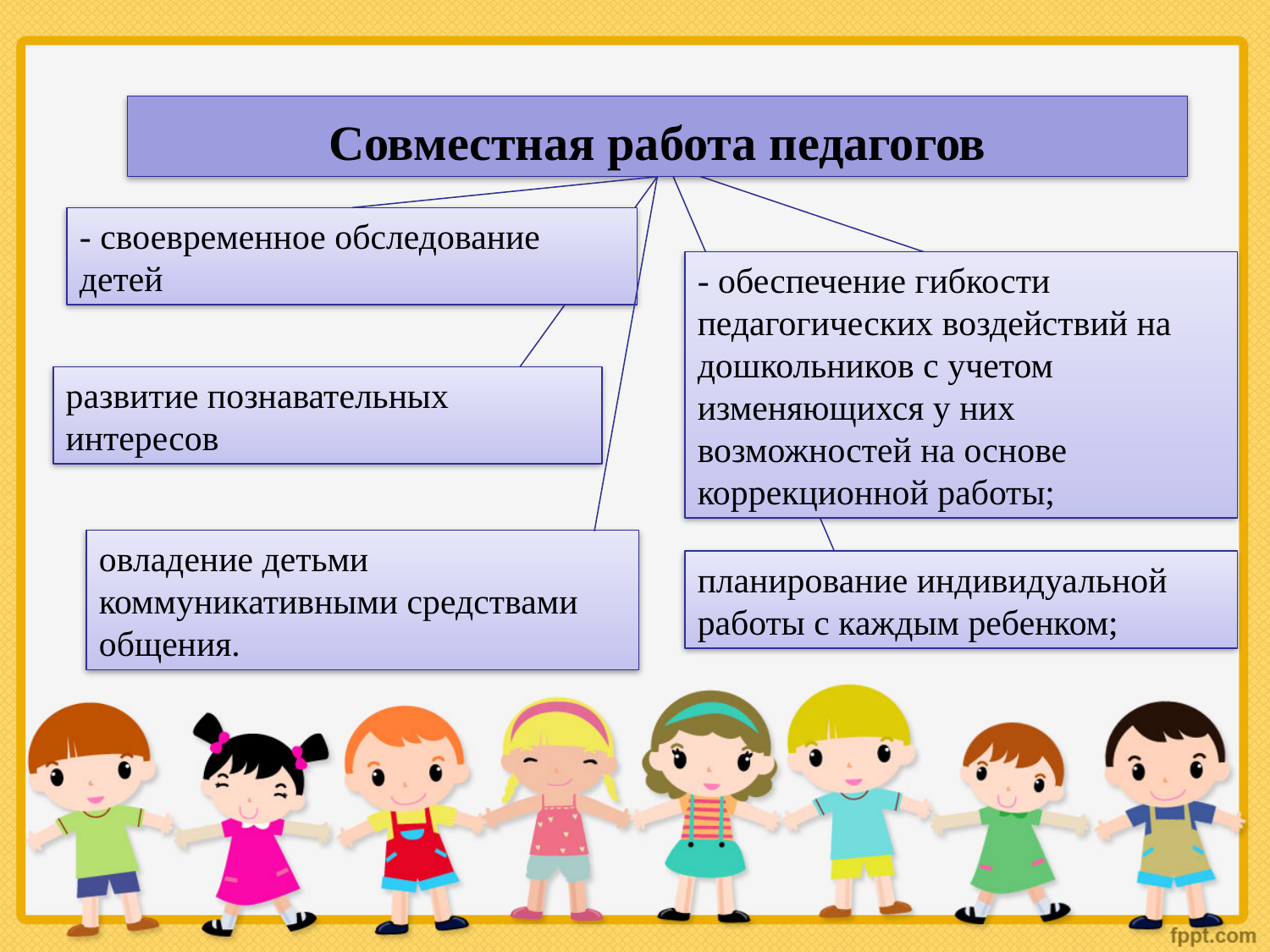

Совместная работа педагогов
- своевременное обследование детей
- обеспечение гибкости педагогических воздействий на дошкольников с учетом изменяющихся у них возможностей на основе коррекционной работы;
развитие познавательных интересов
овладение детьми коммуникативными средствами общения.
планирование индивидуальной работы с каждым ребенком;